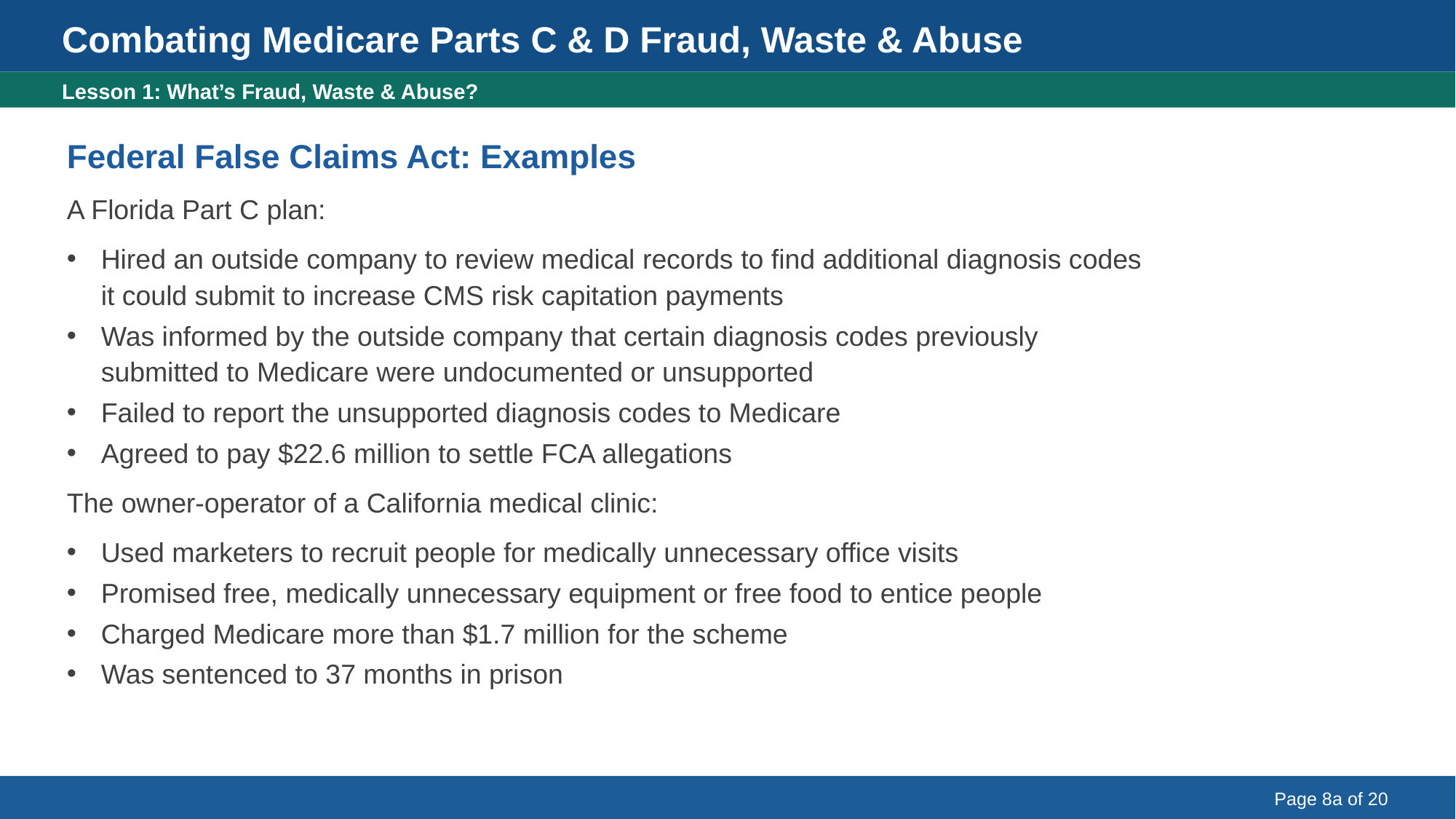

Combating Medicare Parts C & D Fraud, Waste & Abuse
Federal Civil False Claims Act: Examples

Lesson 1: What’s Fraud, Waste & Abuse?
Federal False Claims Act: Examples
A Florida Part C plan:
Hired an outside company to review medical records to find additional diagnosis codes it could submit to increase CMS risk capitation payments
Was informed by the outside company that certain diagnosis codes previously submitted to Medicare were undocumented or unsupported
Failed to report the unsupported diagnosis codes to Medicare
Agreed to pay $22.6 million to settle FCA allegations
The owner-operator of a California medical clinic:
Used marketers to recruit people for medically unnecessary office visits
Promised free, medically unnecessary equipment or free food to entice people
Charged Medicare more than $1.7 million for the scheme
Was sentenced to 37 months in prison

Page 8a of 20